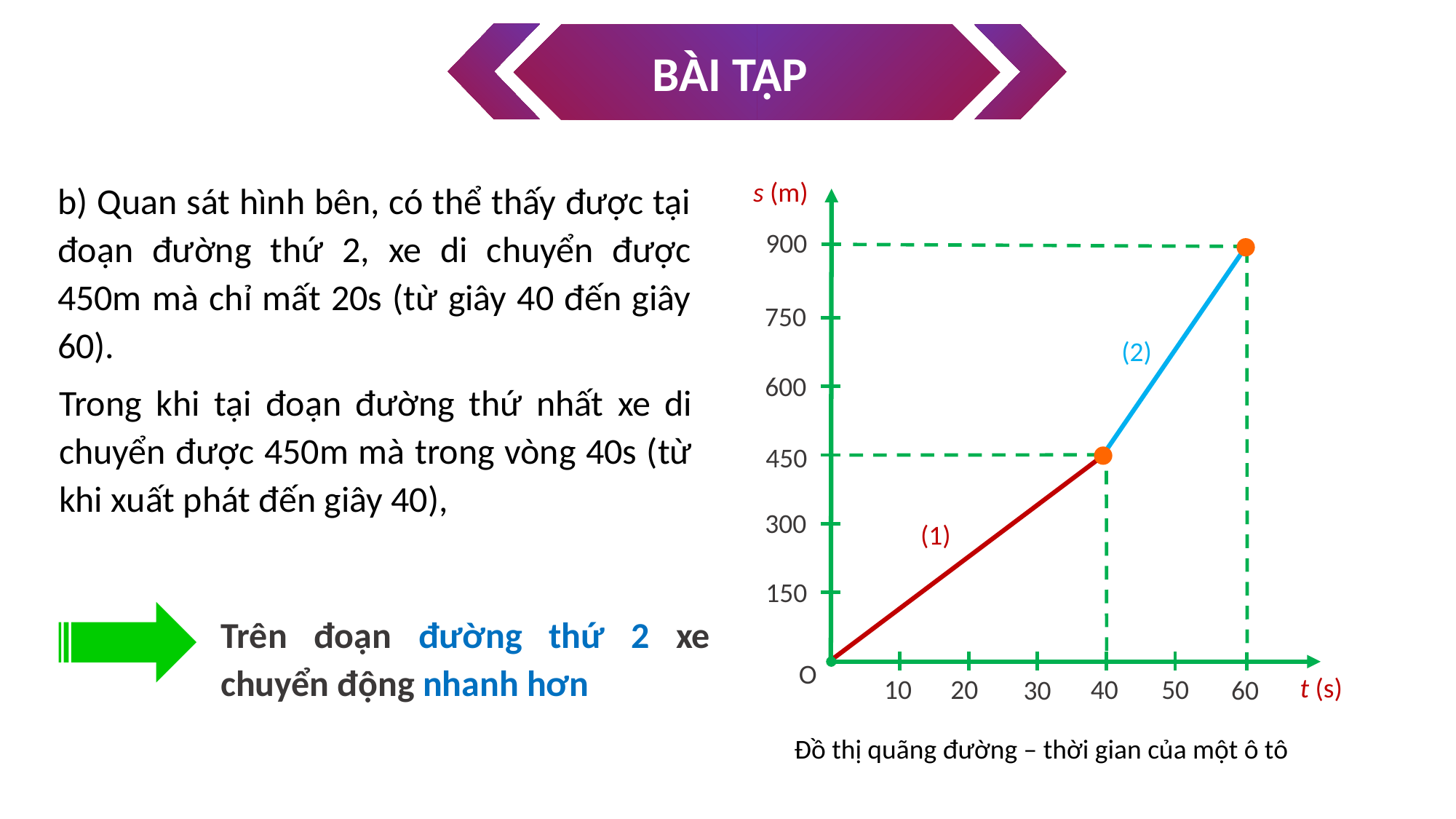

BÀI TẬP

b) Quan sát hình bên, có thể thấy được tại đoạn đường thứ 2, xe di chuyển được 450m mà chỉ mất 20s (từ giây 40 đến giây 60).
s (m)
900
750

(2)
(1)
10
600
450
Trong khi tại đoạn đường thứ nhất xe di chuyển được 450m mà trong vòng 40s (từ khi xuất phát đến giây 40),

300
150

Trên đoạn đường thứ 2 xe chuyển động nhanh hơn
O
20

t (s)
40
50
30
60
Đồ thị quãng đường – thời gian của một ô tô